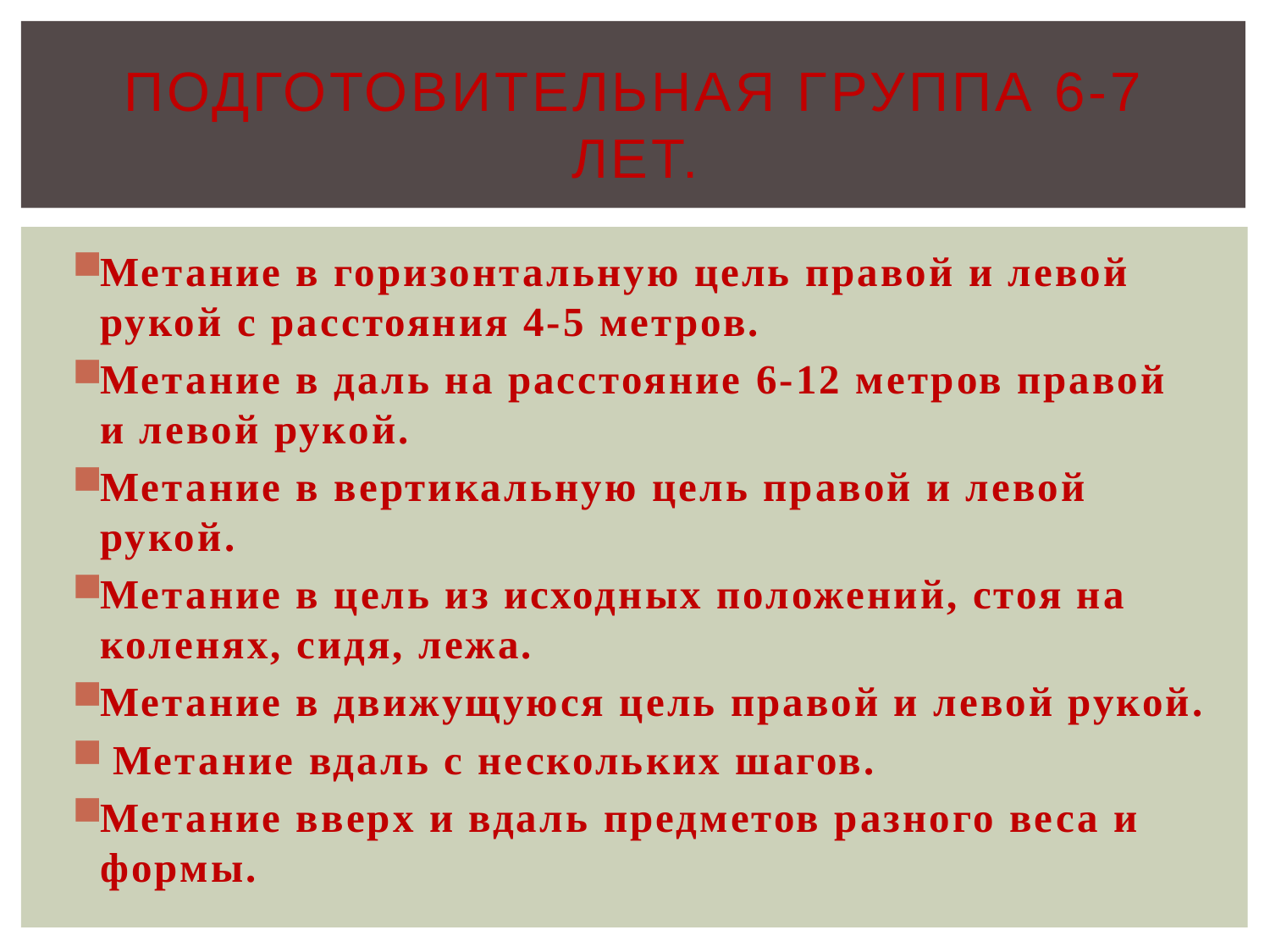

# Подготовительная группа 6-7 лет.
Метание в горизонтальную цель правой и левой рукой с расстояния 4-5 метров.
Метание в даль на расстояние 6-12 метров правой и левой рукой.
Метание в вертикальную цель правой и левой рукой.
Метание в цель из исходных положений, стоя на коленях, сидя, лежа.
Метание в движущуюся цель правой и левой рукой.
 Метание вдаль с нескольких шагов.
Метание вверх и вдаль предметов разного веса и формы.